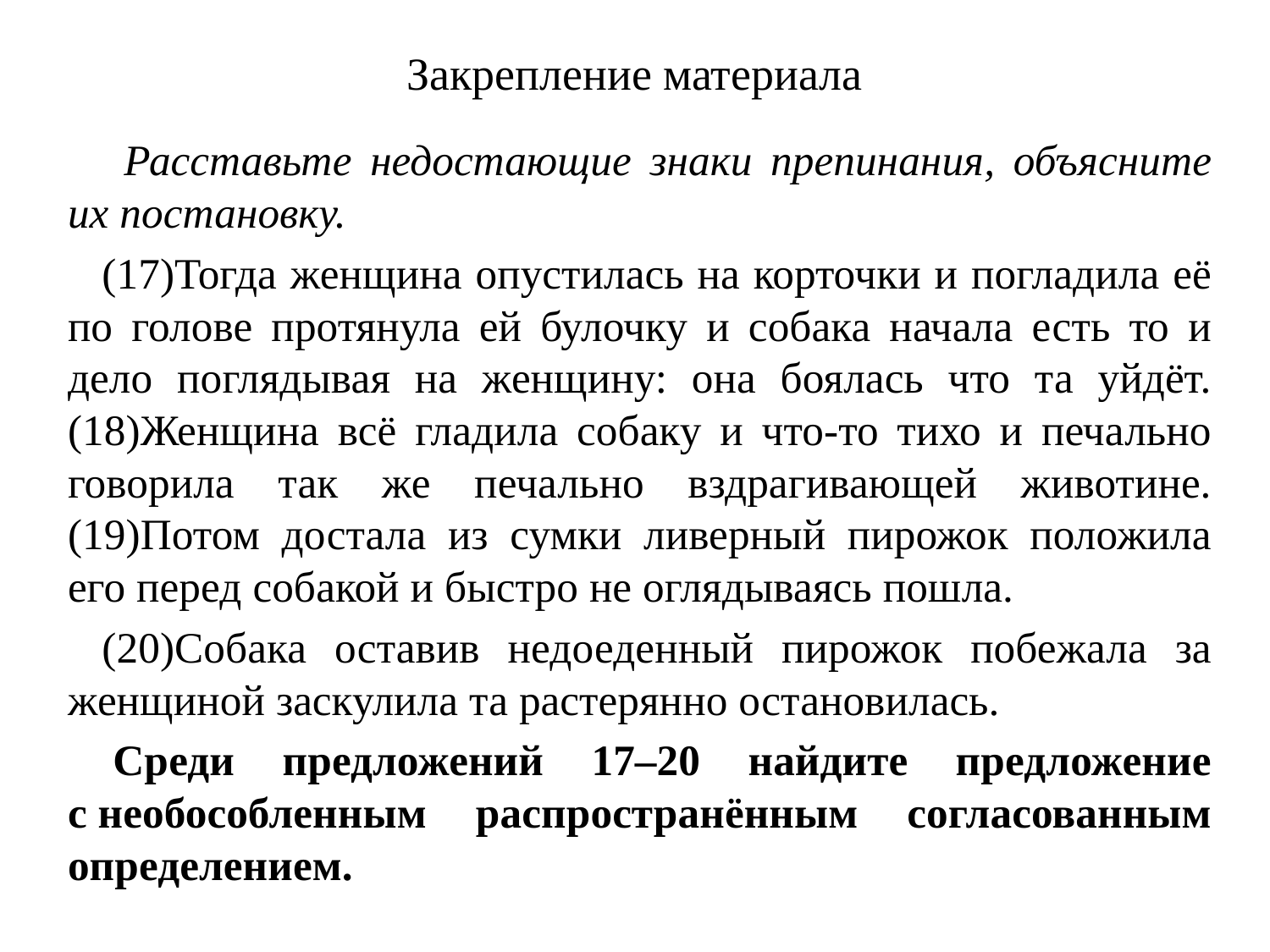

# Закрепление материала
Расставьте недостающие знаки препинания, объясните их постановку.
(17)Тогда женщина опустилась на корточки и погладила её по голове протянула ей булочку и собака начала есть то и дело поглядывая на женщину: она боялась что та уйдёт. (18)Женщина всё гладила собаку и что-то тихо и печально говорила так же печально вздрагивающей животине. (19)Потом достала из сумки ливерный пирожок положила его перед собакой и быстро не оглядываясь пошла.
(20)Собака оставив недоеденный пирожок побежала за женщиной заскулила та растерянно остановилась.
 Среди предложений 17–20 найдите предложение с необособленным распространённым согласованным определением.